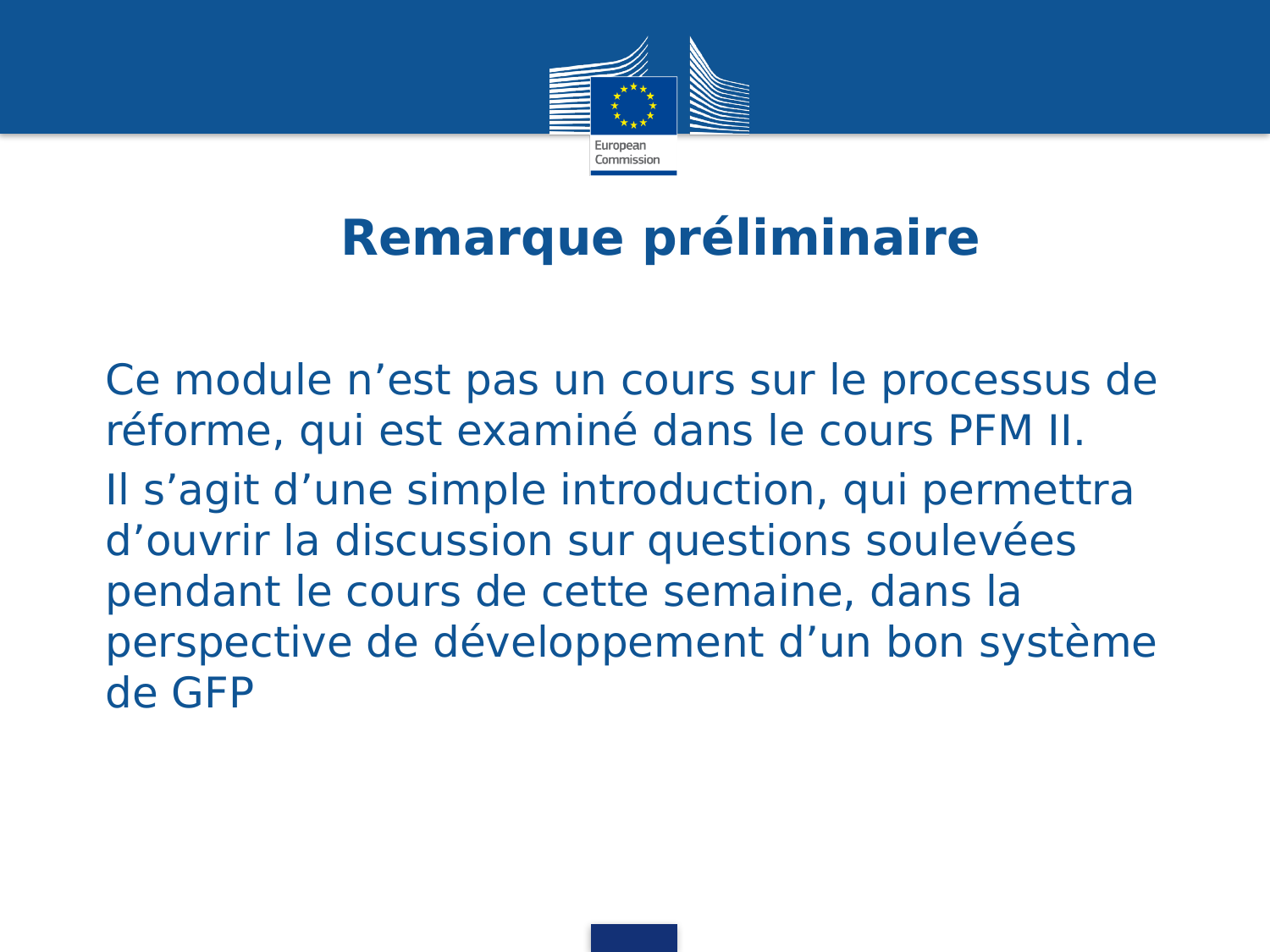

# Remarque préliminaire
Ce module n’est pas un cours sur le processus de réforme, qui est examiné dans le cours PFM II.
Il s’agit d’une simple introduction, qui permettra d’ouvrir la discussion sur questions soulevées pendant le cours de cette semaine, dans la perspective de développement d’un bon système de GFP